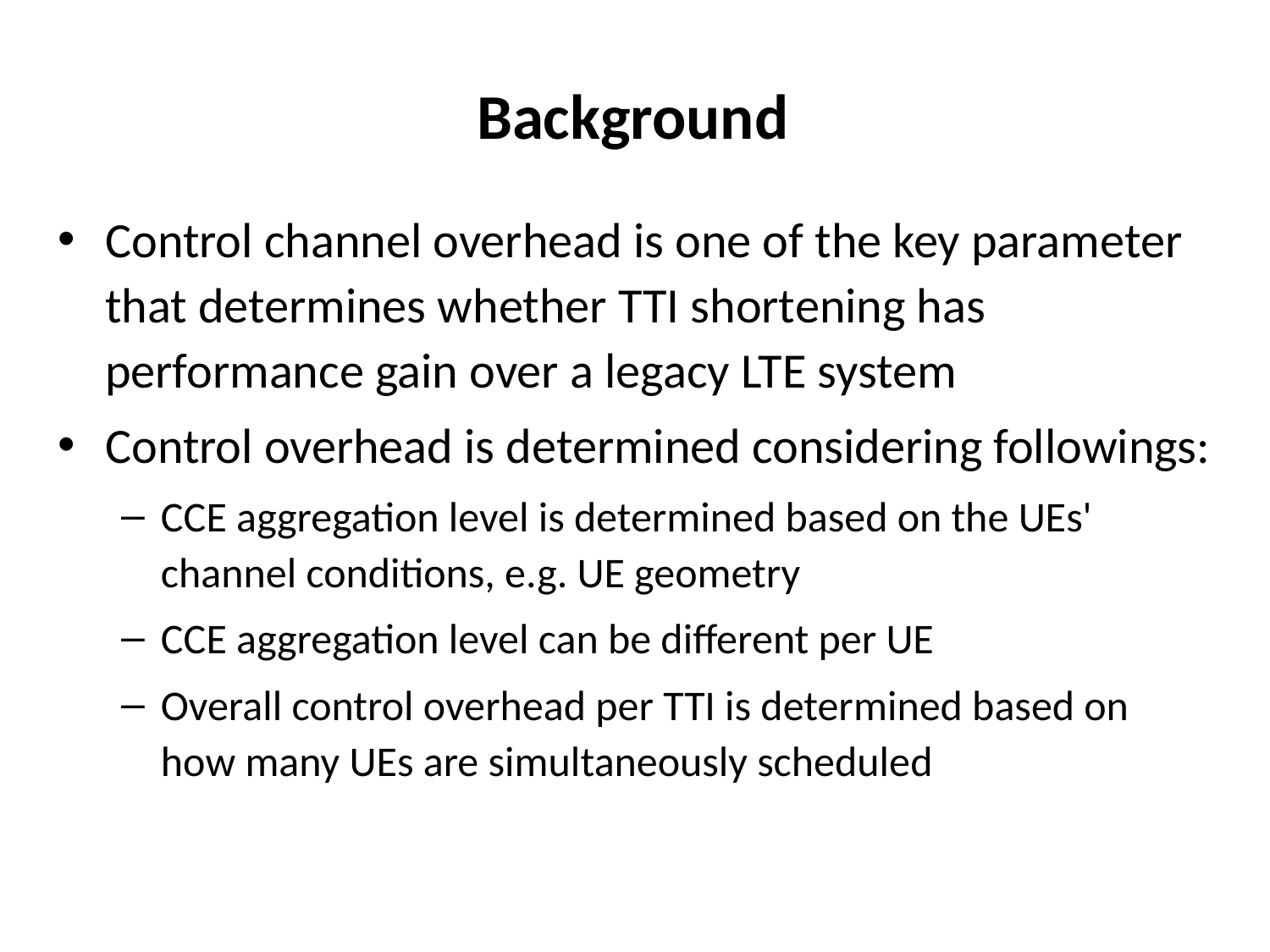

Background
Control channel overhead is one of the key parameter that determines whether TTI shortening has performance gain over a legacy LTE system
Control overhead is determined considering followings:
CCE aggregation level is determined based on the UEs' channel conditions, e.g. UE geometry
CCE aggregation level can be different per UE
Overall control overhead per TTI is determined based on how many UEs are simultaneously scheduled